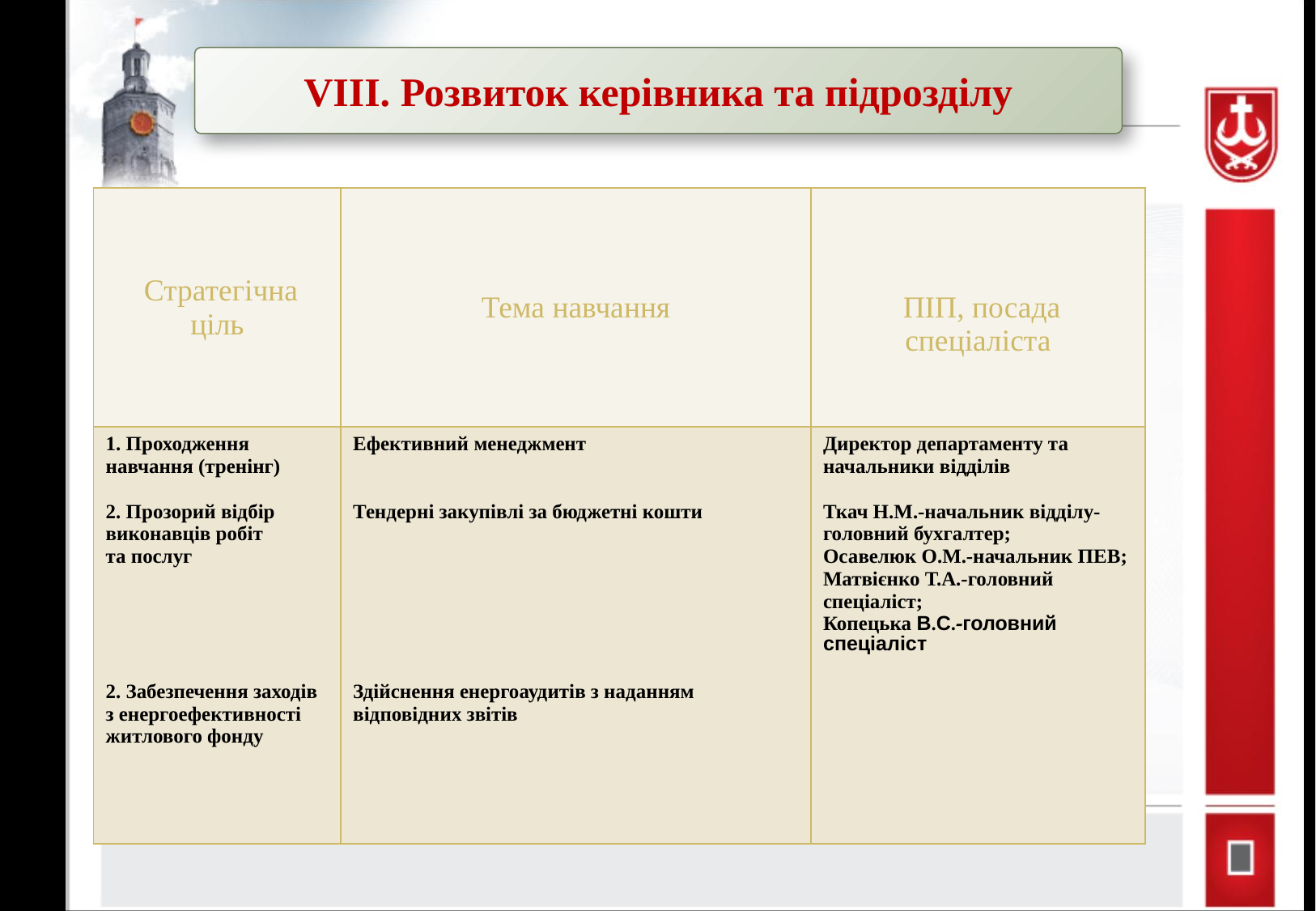

VIII. Розвиток керівника та підрозділу
| Стратегічна ціль | Тема навчання | ПІП, посада спеціаліста |
| --- | --- | --- |
| 1. Проходження навчання (тренінг) 2. Прозорий відбір виконавців робіт та послуг 2. Забезпечення заходів з енергоефективності житлового фонду | Ефективний менеджмент Тендерні закупівлі за бюджетні кошти Здійснення енергоаудитів з наданням відповідних звітів | Директор департаменту та начальники відділів Ткач Н.М.-начальник відділу-головний бухгалтер; Осавелюк О.М.-начальник ПЕВ; Матвієнко Т.А.-головний спеціаліст; Копецька В.С.-головний спеціаліст |